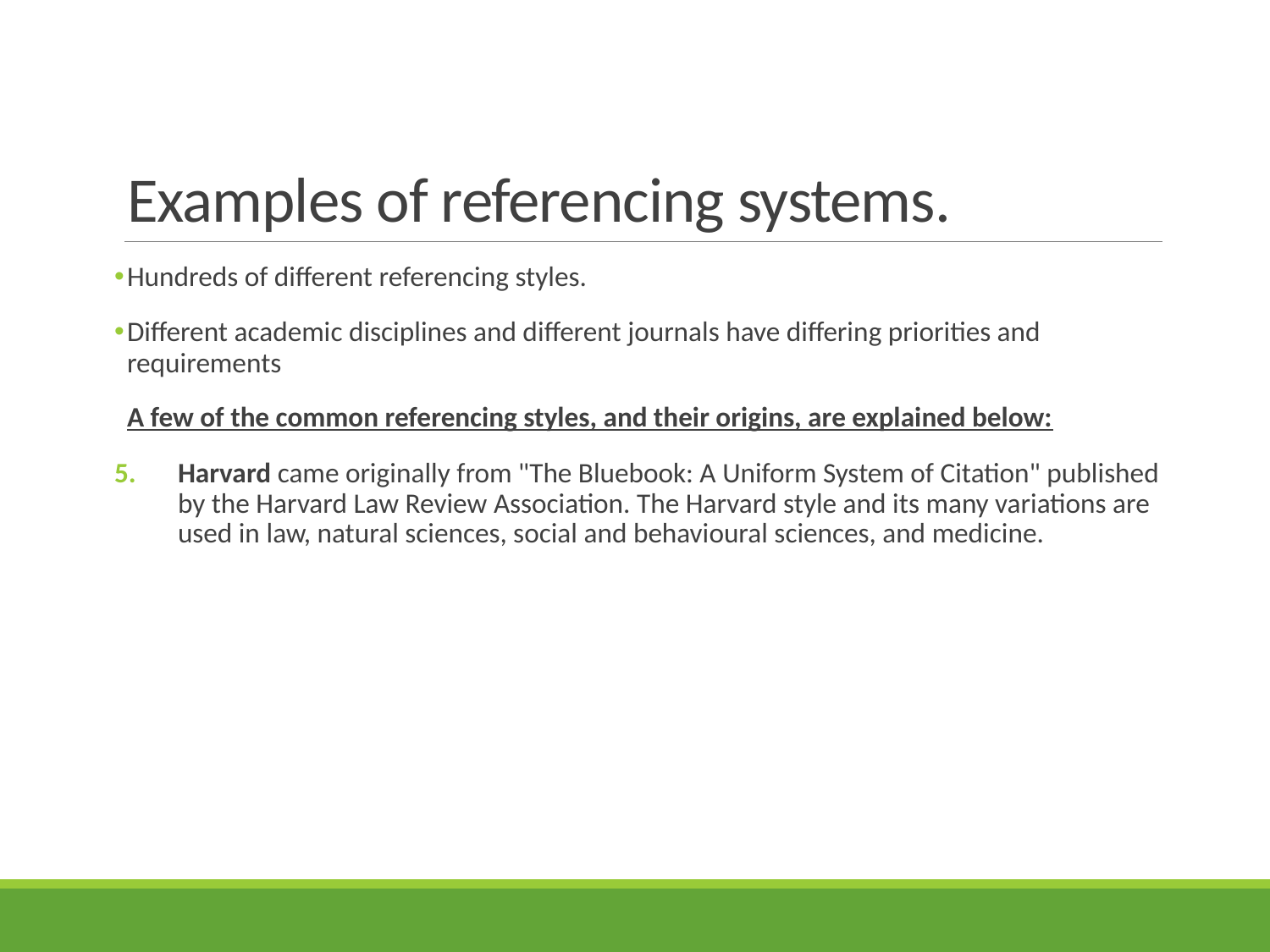

# Examples of referencing systems.
Hundreds of different referencing styles.
Different academic disciplines and different journals have differing priorities and requirements
A few of the common referencing styles, and their origins, are explained below:
Harvard came originally from "The Bluebook: A Uniform System of Citation" published by the Harvard Law Review Association. The Harvard style and its many variations are used in law, natural sciences, social and behavioural sciences, and medicine.